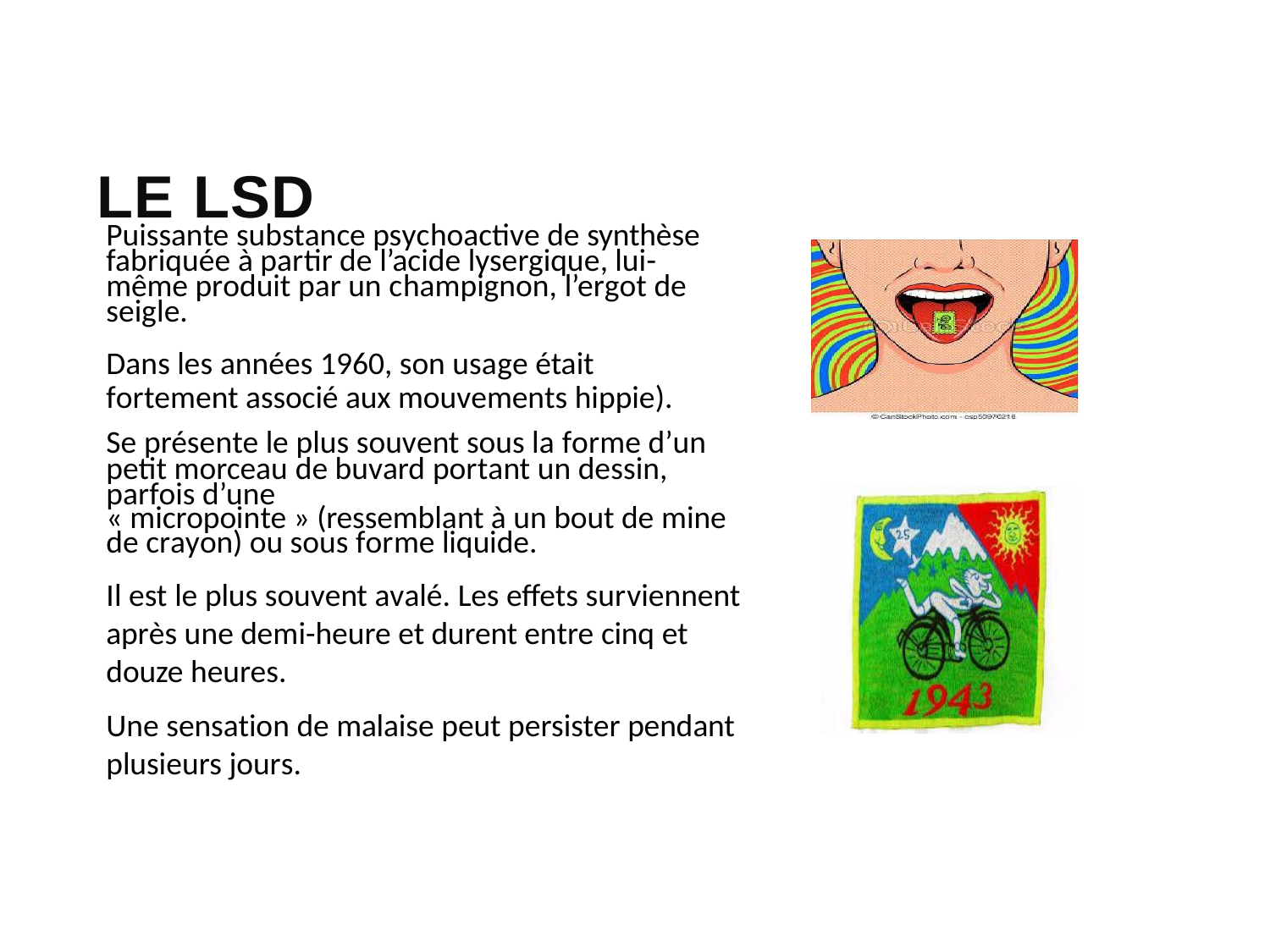

LE LSD
Puissante substance psychoactive de synthèse fabriquée à partir de l’acide lysergique, lui-même produit par un champignon, l’ergot de seigle.
Dans les années 1960, son usage était fortement associé aux mouvements hippie).
Se présente le plus souvent sous la forme d’un petit morceau de buvard portant un dessin, parfois d’une
« micropointe » (ressemblant à un bout de mine de crayon) ou sous forme liquide.
Il est le plus souvent avalé. Les effets surviennent après une demi-heure et durent entre cinq et douze heures.
Une sensation de malaise peut persister pendant plusieurs jours.